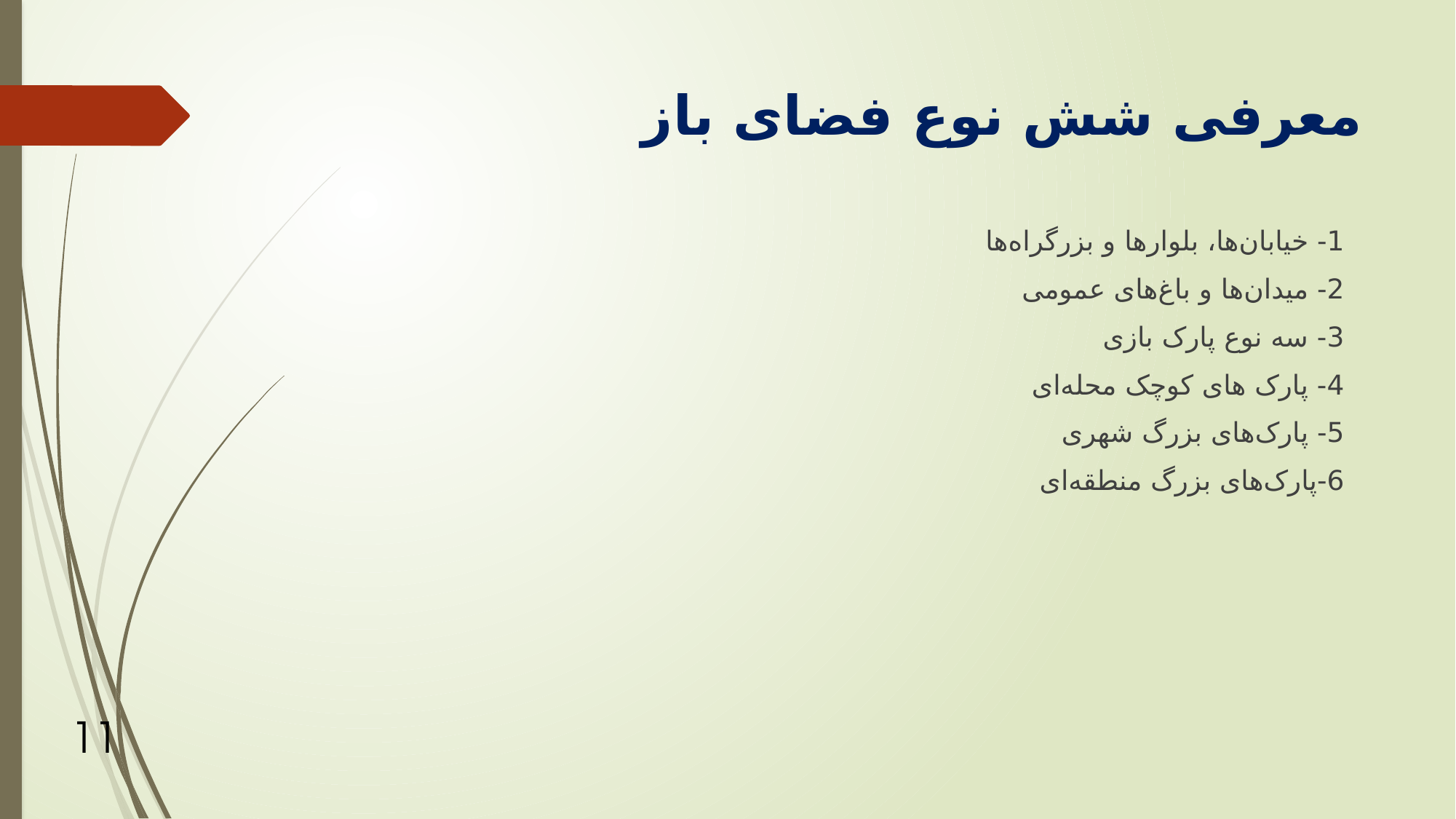

# معرفی شش نوع فضای باز
1- خیابان‌ها، بلوار‌ها و بزرگراه‌ها
2- میدان‌ها و باغ‌های عمومی
3- سه نوع پارک بازی
4- پارک های کوچک محله‌ای
5- پارک‌های بزرگ شهری
6-پارک‌های بزرگ منطقه‌ای
11